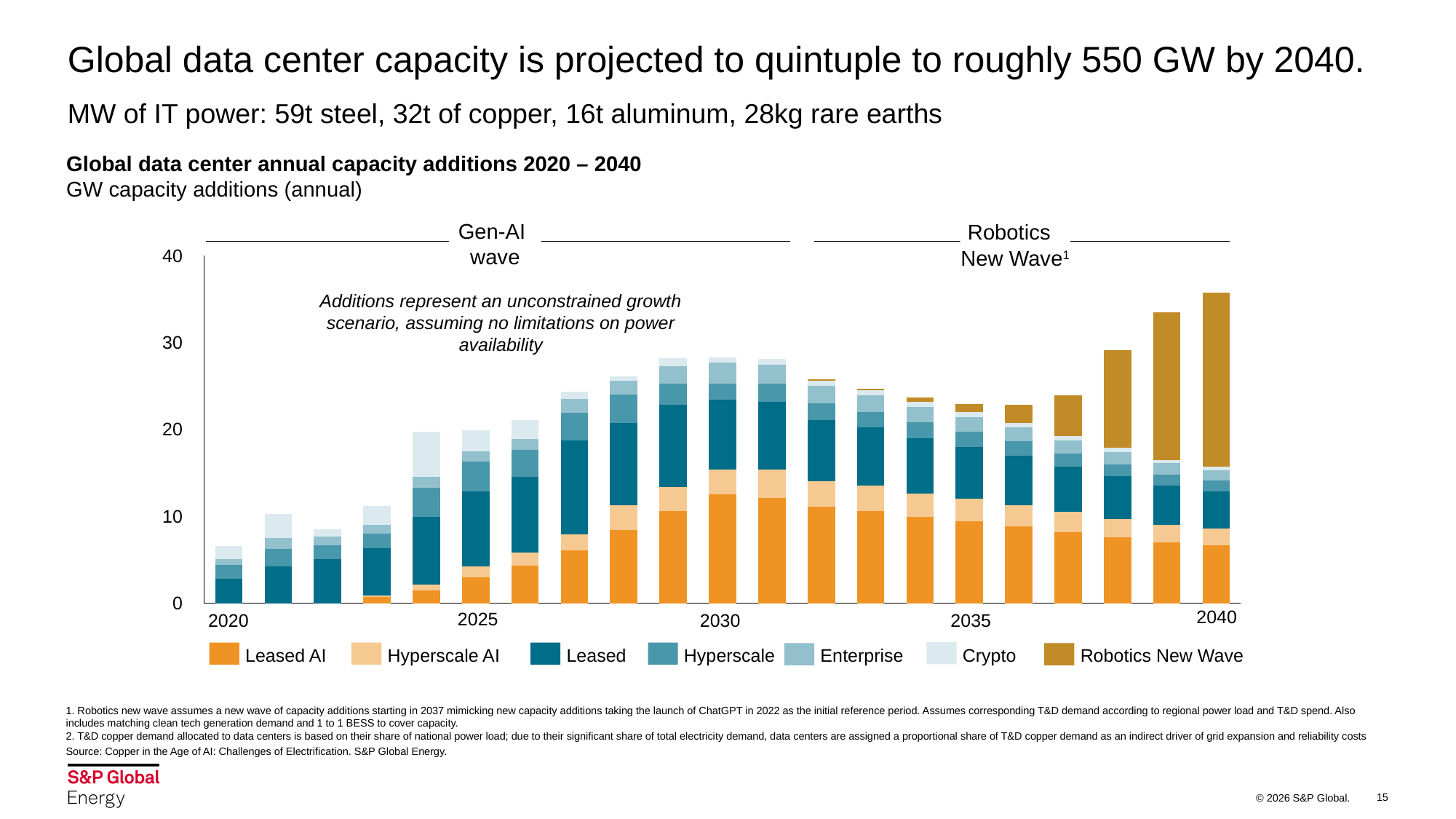

# Global data center capacity is projected to quintuple to roughly 550 GW by 2040.
MW of IT power: 59t steel, 32t of copper, 16t aluminum, 28kg rare earths
Global data center annual capacity additions 2020 – 2040
GW capacity additions (annual)
Gen-AI
wave
Robotics
New Wave1
40

### Chart

| Category |  |  |  |  |  |  |  |
|---|---|---|---|---|---|---|---|
Additions represent an unconstrained growth scenario, assuming no limitations on power availability
30
20
10
0
2040
2025
2020
2030
2035
Leased AI
Hyperscale AI
Leased
Hyperscale

Enterprise
Crypto
Robotics New Wave

1. Robotics new wave assumes a new wave of capacity additions starting in 2037 mimicking new capacity additions taking the launch of ChatGPT in 2022 as the initial reference period. Assumes corresponding T&D demand according to regional power load and T&D spend. Also includes matching clean tech generation demand and 1 to 1 BESS to cover capacity.
2. T&D copper demand allocated to data centers is based on their share of national power load; due to their significant share of total electricity demand, data centers are assigned a proportional share of T&D copper demand as an indirect driver of grid expansion and reliability costs
Source: Copper in the Age of AI: Challenges of Electrification. S&P Global Energy.
15